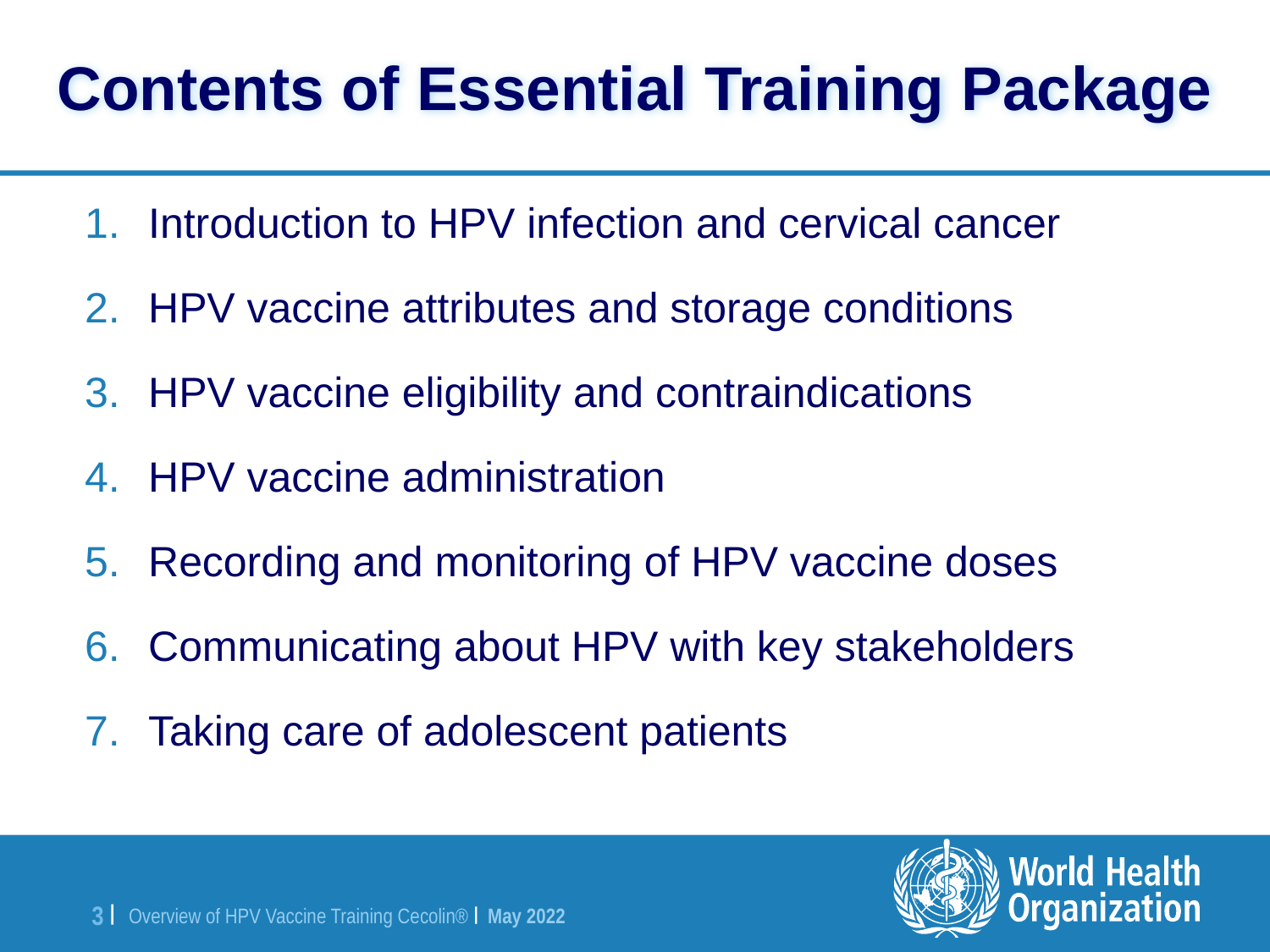

# Contents of Essential Training Package
Introduction to HPV infection and cervical cancer
HPV vaccine attributes and storage conditions
HPV vaccine eligibility and contraindications
HPV vaccine administration
Recording and monitoring of HPV vaccine doses
Communicating about HPV with key stakeholders
Taking care of adolescent patients